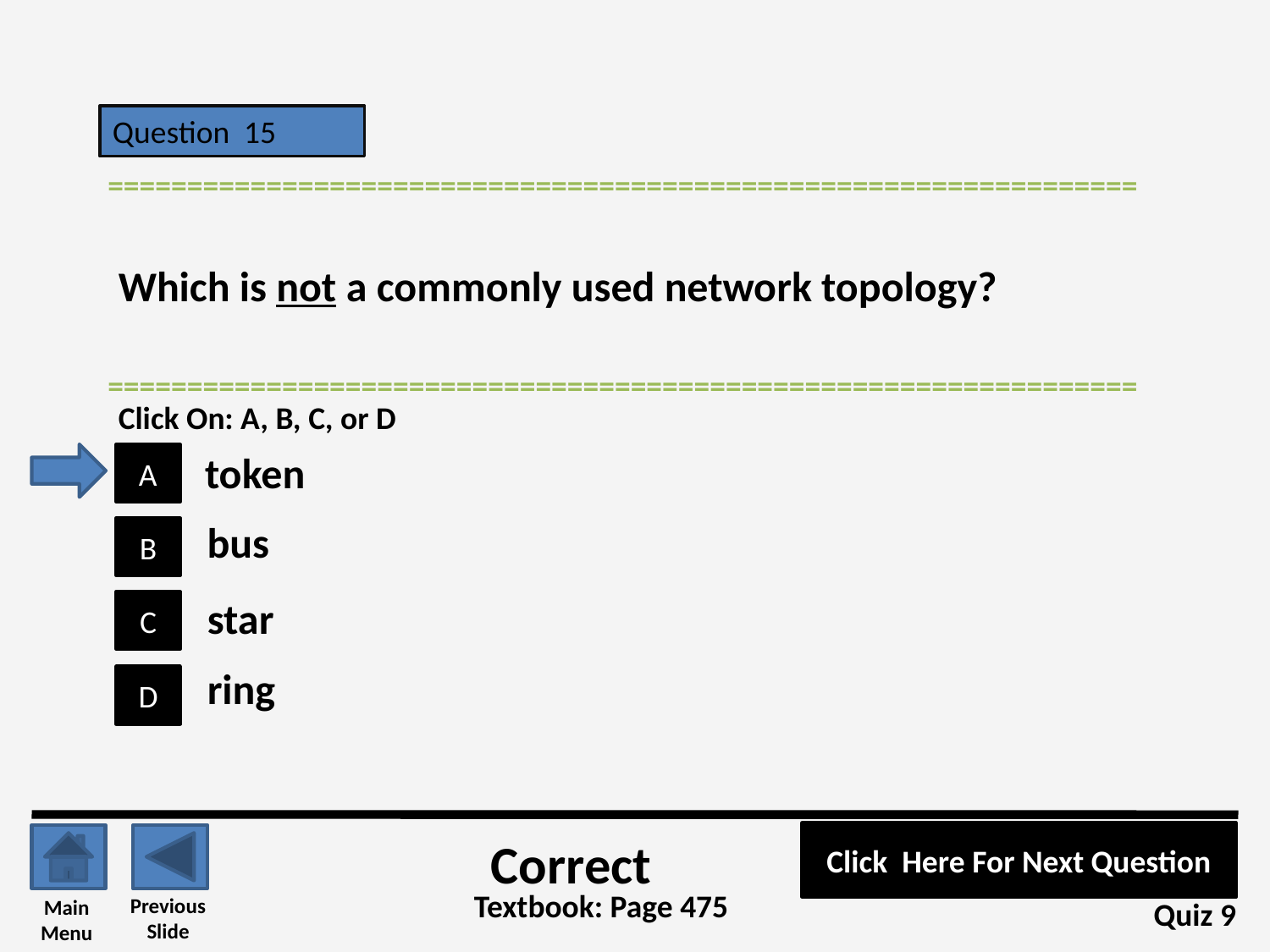

Question  15
=================================================================
Which is not a commonly used network topology?
=================================================================
Click On: A, B, C, or D
token

A
bus
B
star
C

ring
D
Click  Here For Next Question

Correct
Textbook: Page 475
Previous
Slide
Main
Menu
Quiz 9